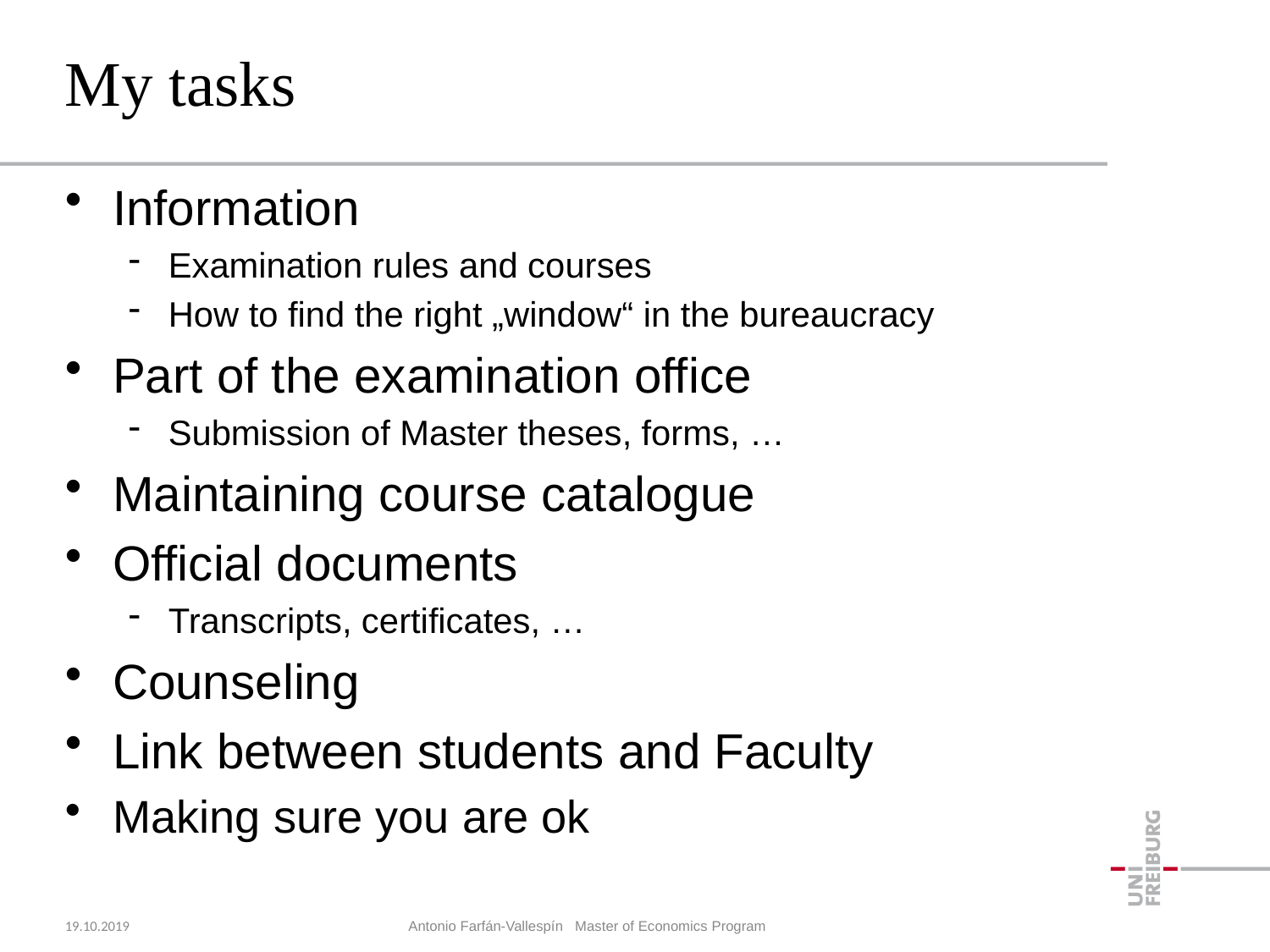

# My tasks
Information
Examination rules and courses
How to find the right „window“ in the bureaucracy
Part of the examination office
Submission of Master theses, forms, …
Maintaining course catalogue
Official documents
Transcripts, certificates, …
Counseling
Link between students and Faculty
Making sure you are ok
19.10.2019
Antonio Farfán-Vallespín   Master of Economics Program